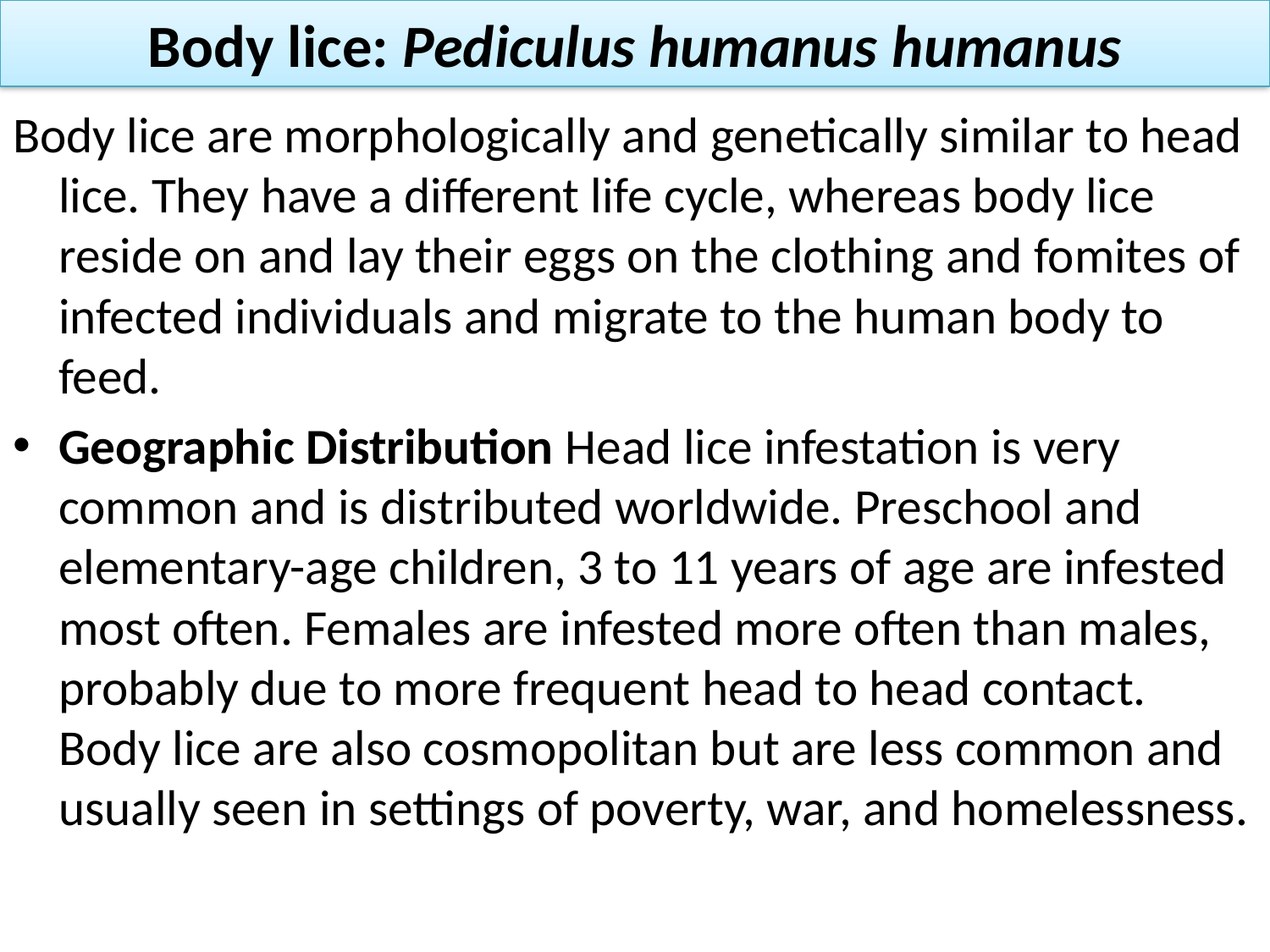

# Body lice: Pediculus humanus humanus
Body lice are morphologically and genetically similar to head lice. They have a different life cycle, whereas body lice reside on and lay their eggs on the clothing and fomites of infected individuals and migrate to the human body to feed.
Geographic Distribution Head lice infestation is very common and is distributed worldwide. Preschool and elementary-age children, 3 to 11 years of age are infested most often. Females are infested more often than males, probably due to more frequent head to head contact. Body lice are also cosmopolitan but are less common and usually seen in settings of poverty, war, and homelessness.